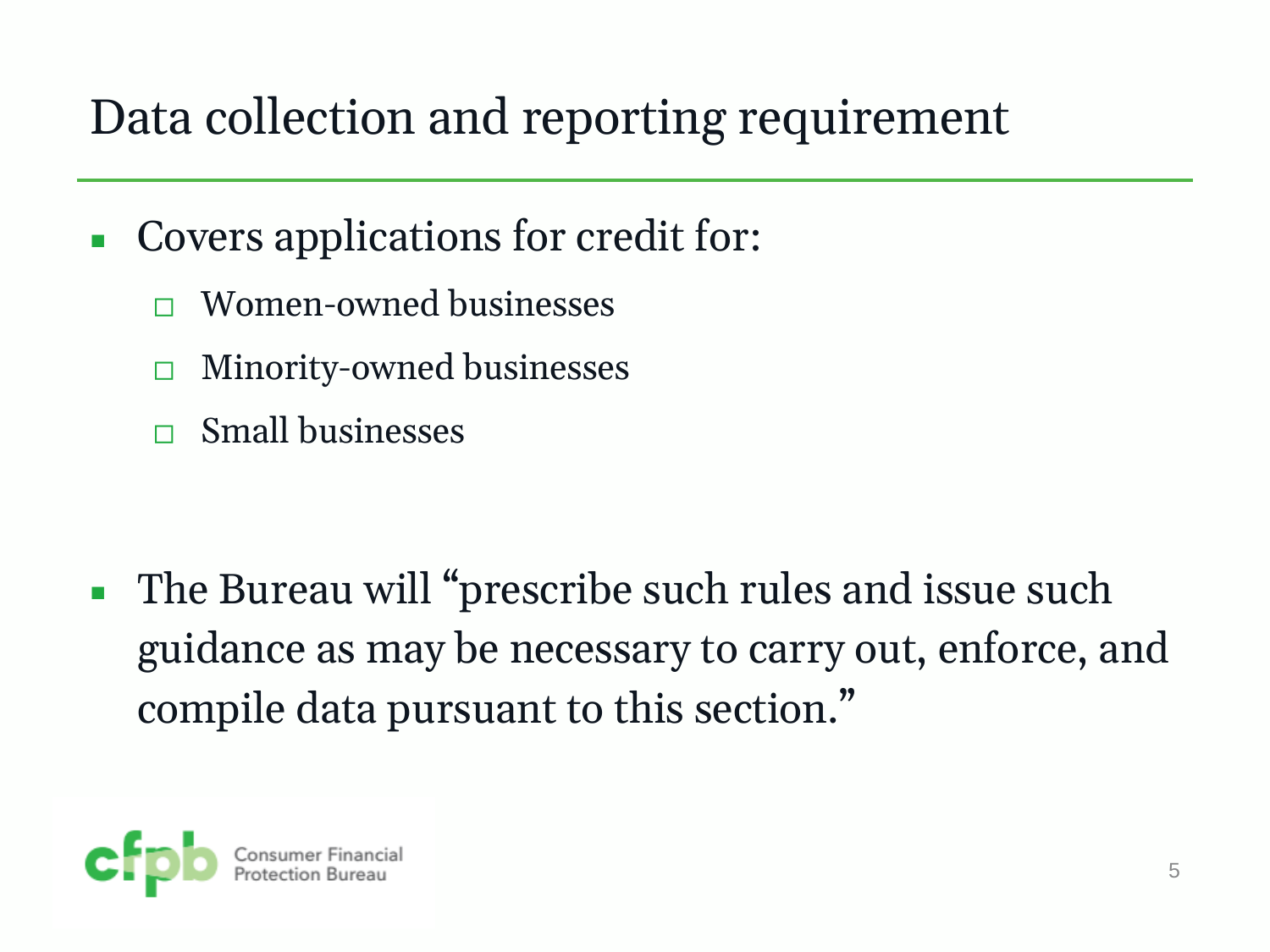

# Data collection and reporting requirement
Covers applications for credit for:
Women-owned businesses
Minority-owned businesses
Small businesses

The Bureau will “prescribe such rules and issue such guidance as may be necessary to carry out, enforce, and compile data pursuant to this section.”
5